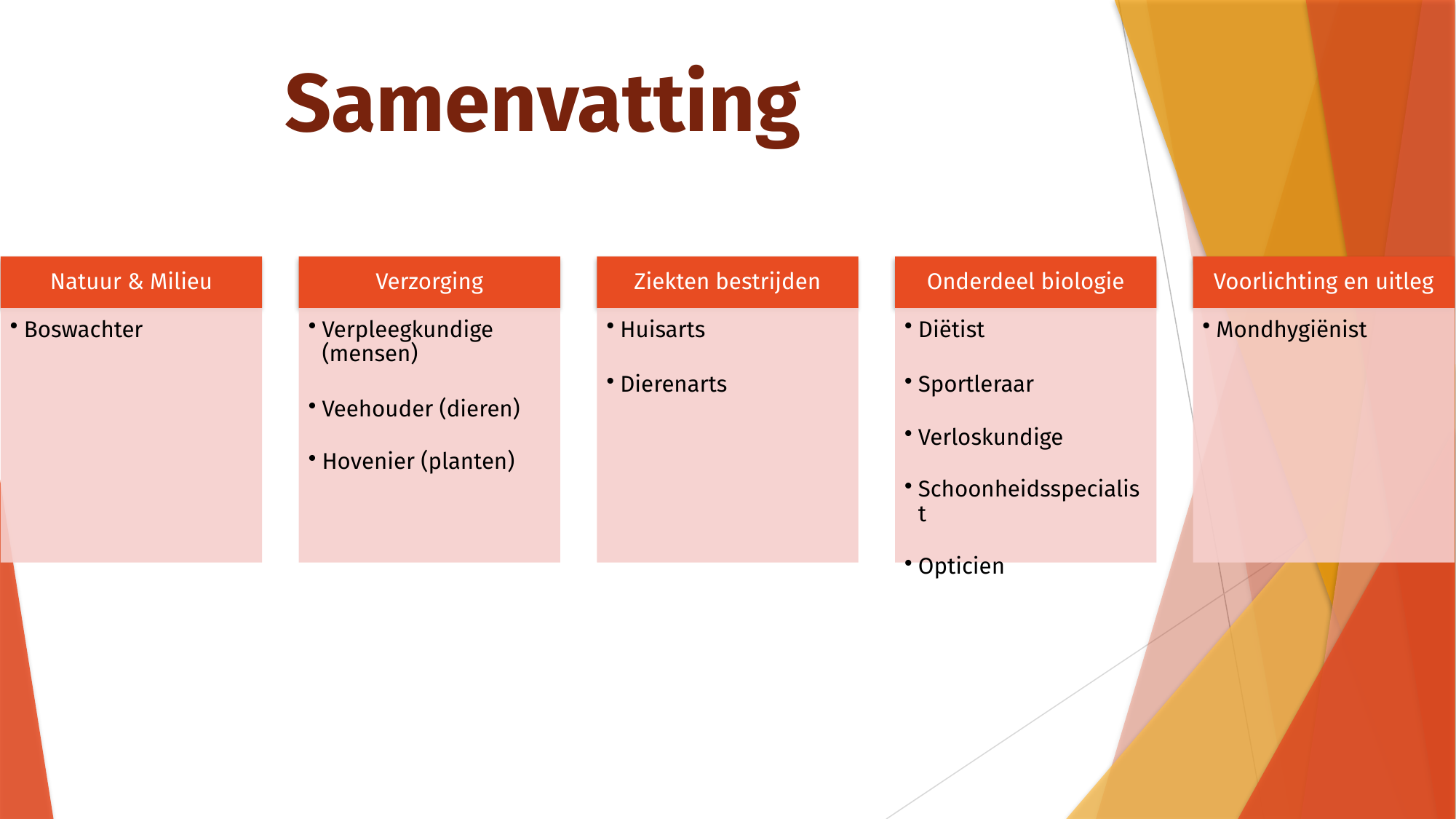

Natuur & Milieu
Boswachter
Verzorging
Verpleegkundige (mensen)
Veehouder (dieren)
Hovenier (planten)
Ziekten bestrijden
Huisarts
Dierenarts
Onderdeel biologie
Diëtist
Sportleraar
Verloskundige
Schoonheidsspecialist
Opticien
Voorlichting en uitleg
Mondhygiënist
# Samenvatting